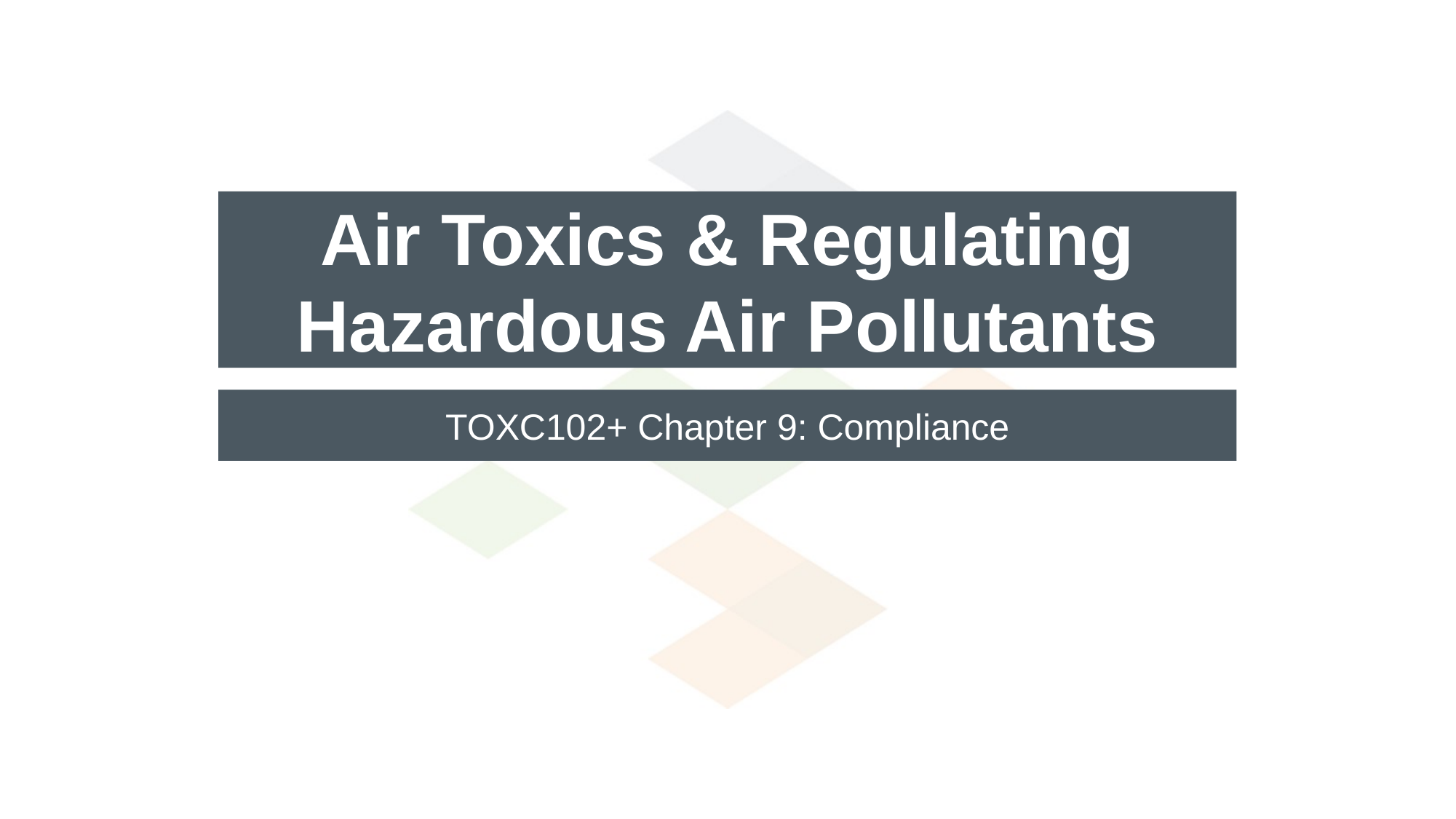

# Air Toxics & Regulating Hazardous Air Pollutants
TOXC102+ Chapter 9: Compliance
1